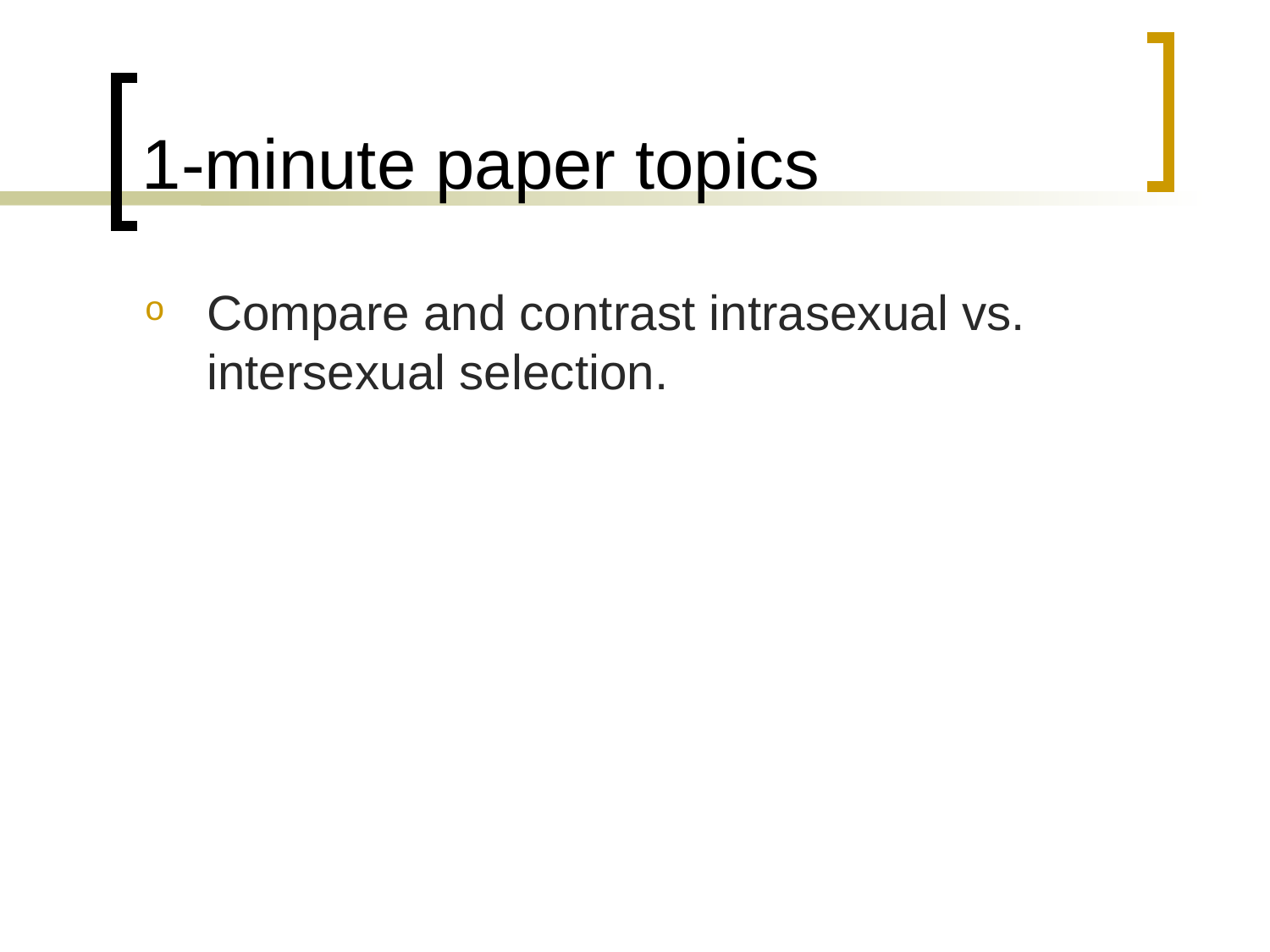

# 1-minute paper topics
Compare and contrast intrasexual vs. intersexual selection.